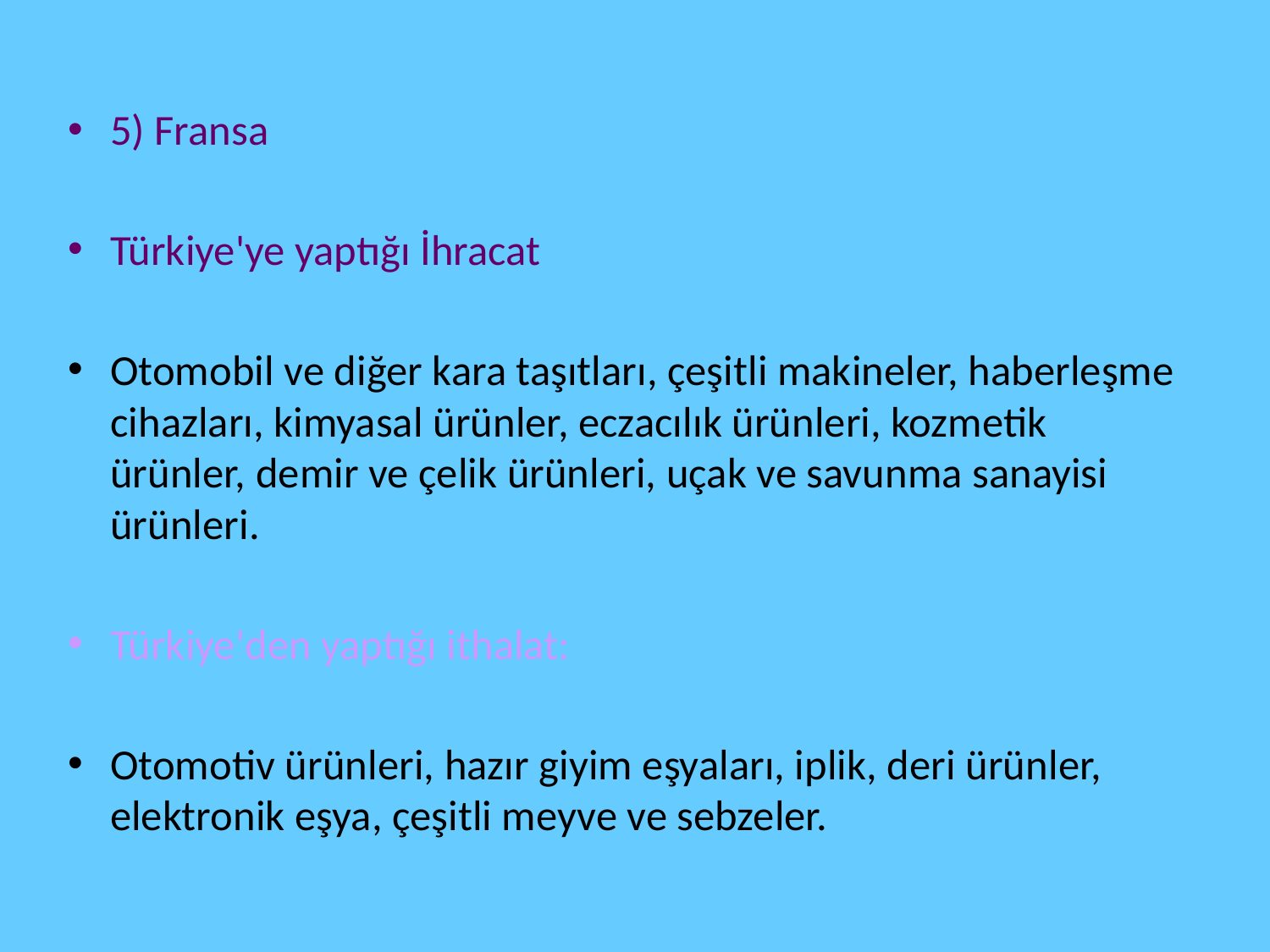

5) Fransa

Türkiye'ye yaptığı İhracat:

Otomobil ve diğer kara taşıtları, çeşitli makineler, haberleşme cihazları, kimyasal ürünler, eczacılık ürünleri, kozmetik ürünler, demir ve çelik ürünleri, uçak ve savunma sanayisi ürünleri.

Türkiye'den yaptığı ithalat:

Otomotiv ürünleri, hazır giyim eşyaları, iplik, deri ürünler, elektronik eşya, çeşitli meyve ve sebzeler.